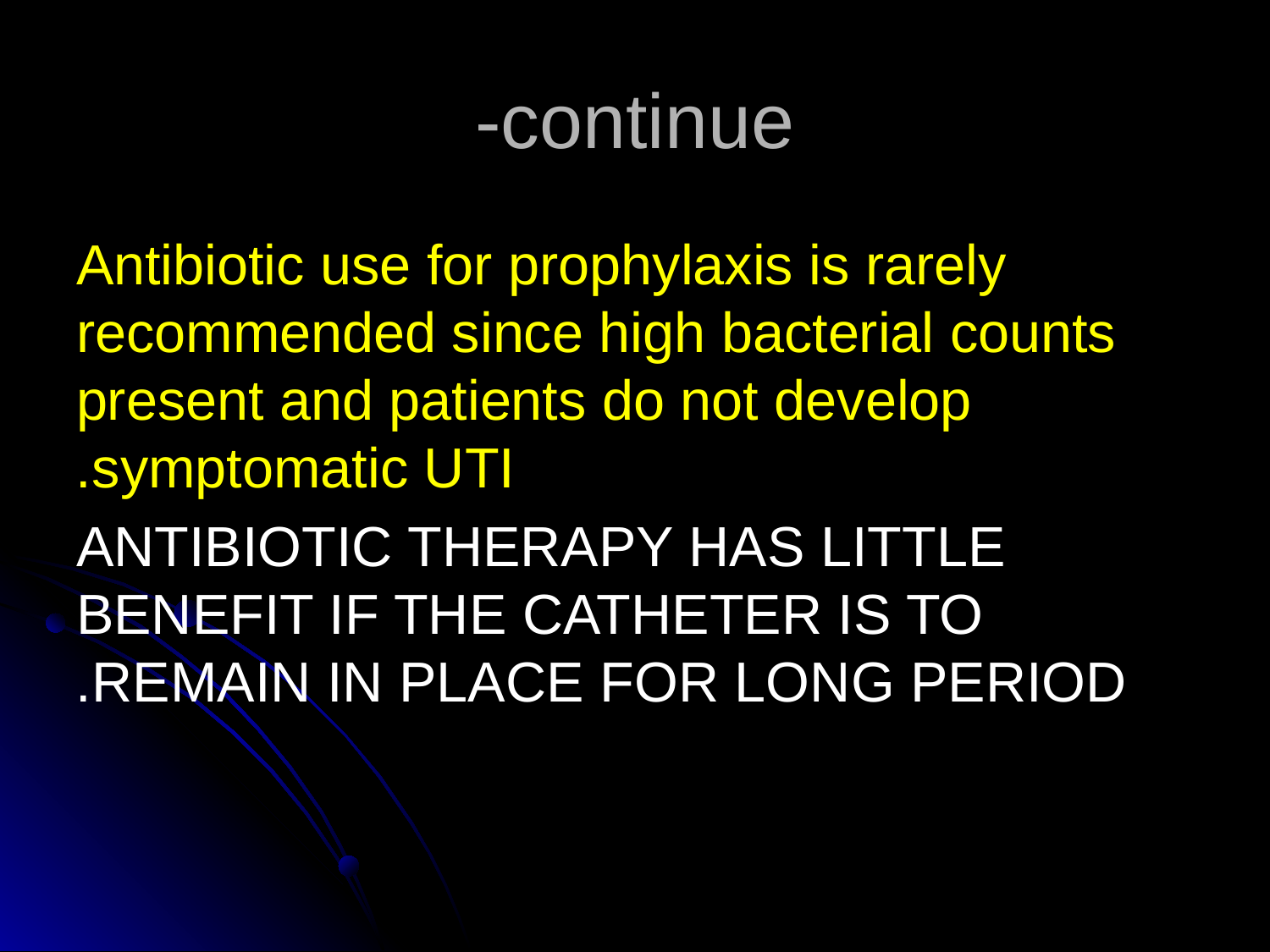

# continue-
Antibiotic use for prophylaxis is rarely recommended since high bacterial counts present and patients do not develop symptomatic UTI.
ANTIBIOTIC THERAPY HAS LITTLE BENEFIT IF THE CATHETER IS TO REMAIN IN PLACE FOR LONG PERIOD.